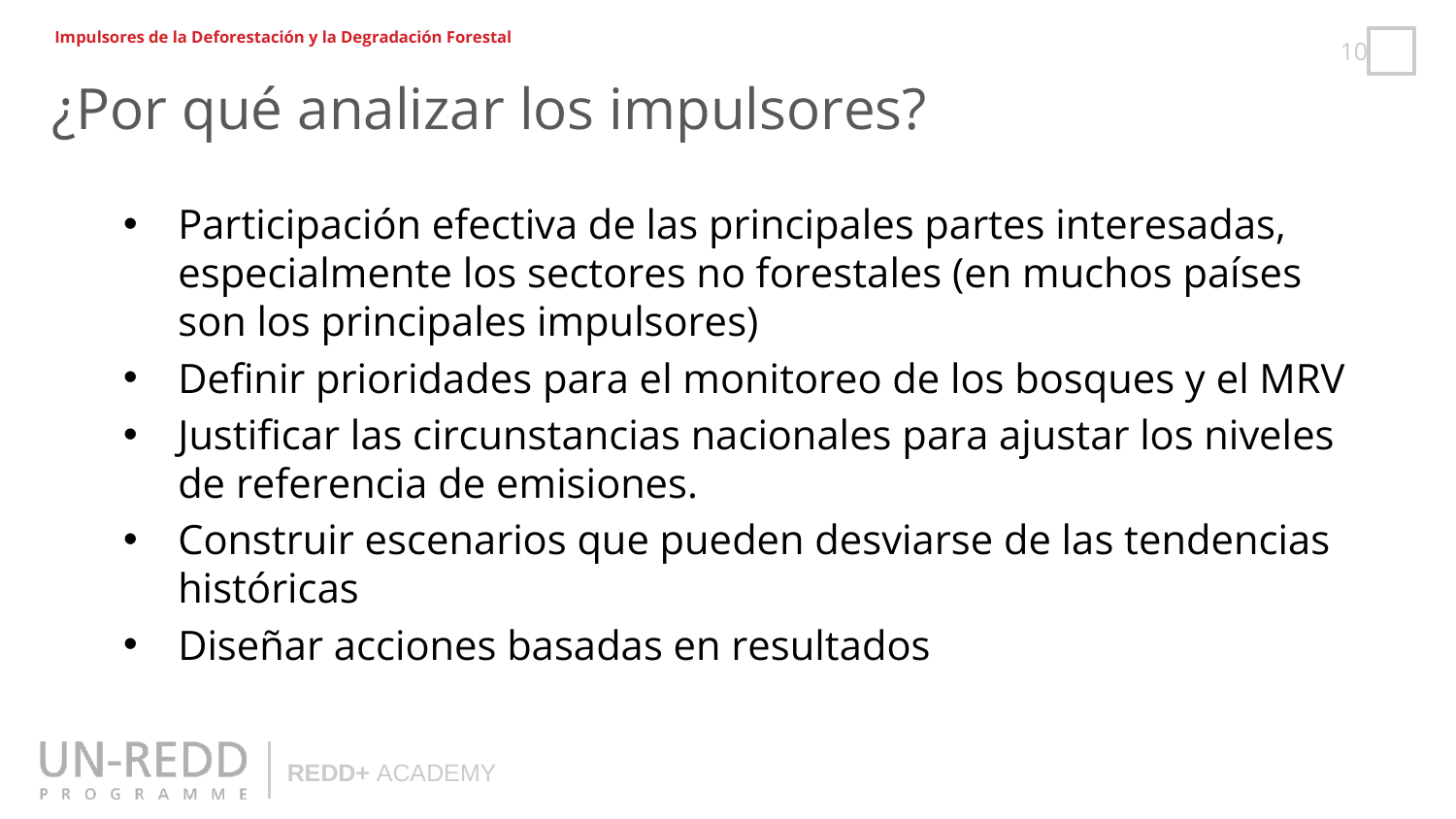

Impulsores de la Deforestación y la Degradación Forestal
¿Por qué analizar los impulsores?
Participación efectiva de las principales partes interesadas, especialmente los sectores no forestales (en muchos países son los principales impulsores)
Definir prioridades para el monitoreo de los bosques y el MRV
Justificar las circunstancias nacionales para ajustar los niveles de referencia de emisiones.
Construir escenarios que pueden desviarse de las tendencias históricas
Diseñar acciones basadas en resultados